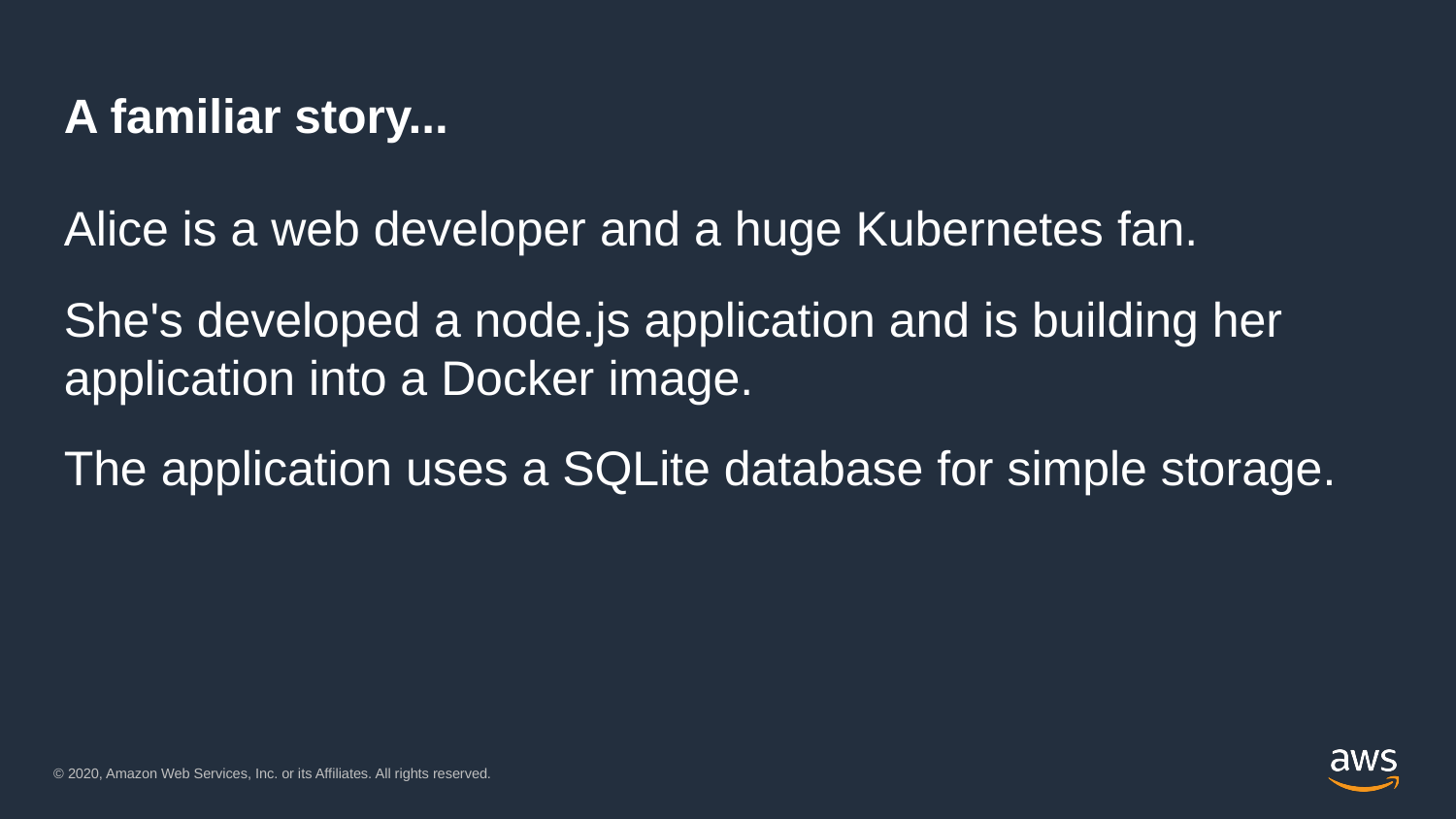

A familiar story...
Alice is a web developer and a huge Kubernetes fan.
She's developed a node.js application and is building her application into a Docker image.
The application uses a SQLite database for simple storage.